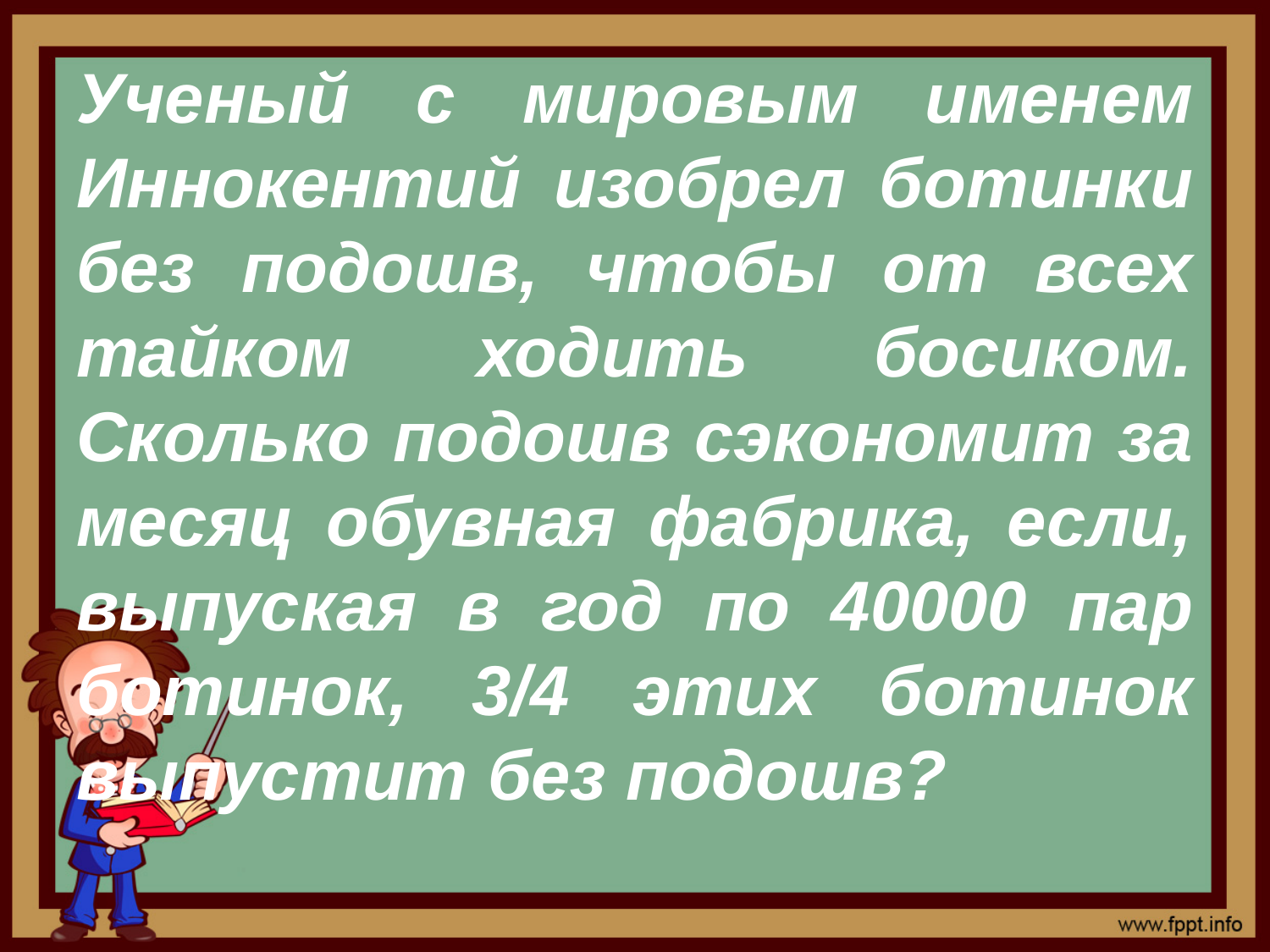

#
Ученый с мировым именем Иннокентий изобрел ботинки без подошв, чтобы от всех тайком ходить босиком. Сколько подошв сэкономит за месяц обувная фабрика, если, выпуская в год по 40000 пар ботинок, 3/4 этих ботинок выпустит без подошв?